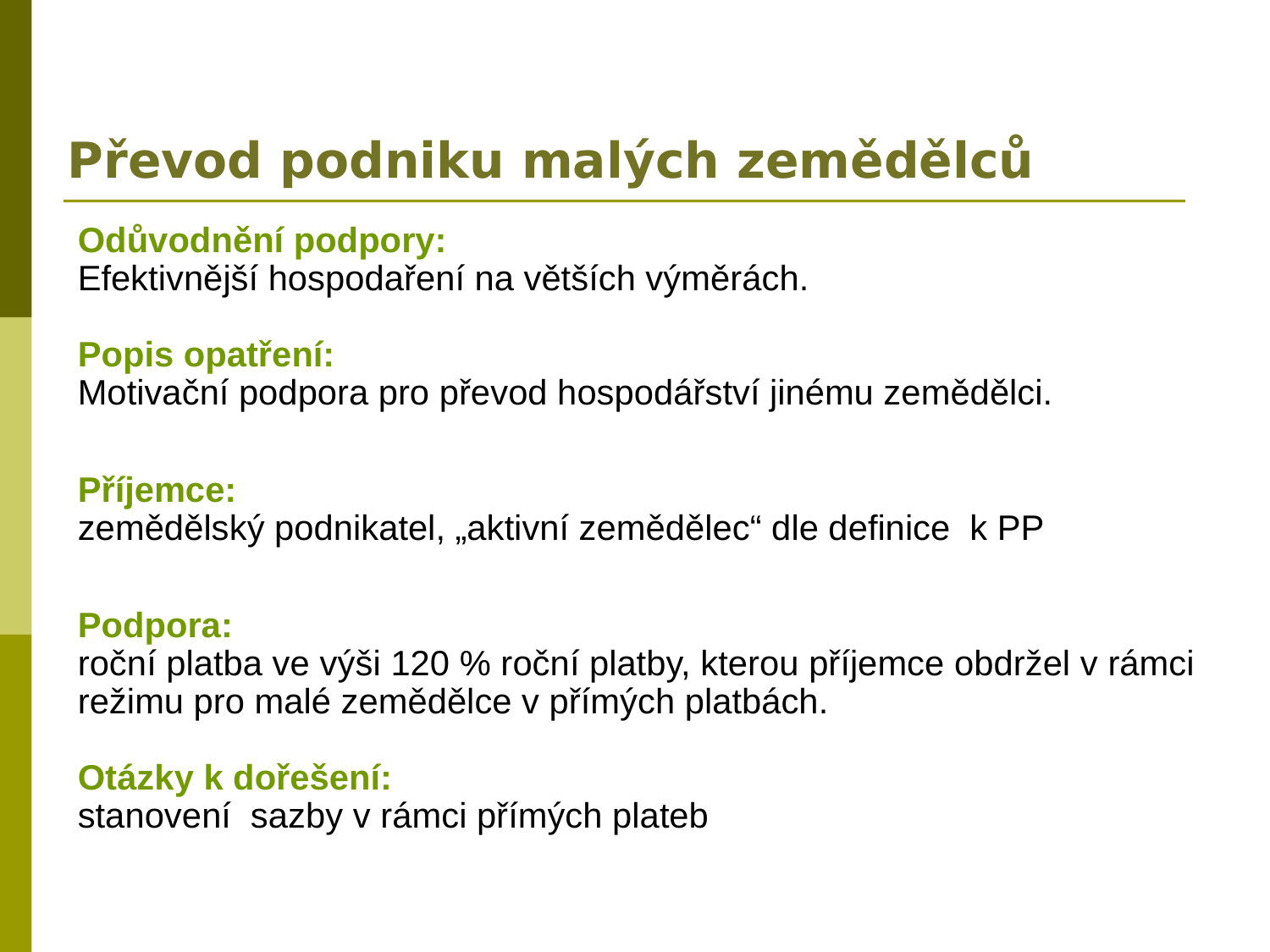

# Převod podniku malých zemědělců
Odůvodnění podpory:
Efektivnější hospodaření na větších výměrách.

Popis opatření:
Motivační podpora pro převod hospodářství jinému zemědělci.

Příjemce:
zemědělský podnikatel, „aktivní zemědělec“ dle definice  k PP

Podpora:
roční platba ve výši 120 % roční platby, kterou příjemce obdržel v rámci režimu pro malé zemědělce v přímých platbách.

Otázky k dořešení:
stanovení  sazby v rámci přímých plateb